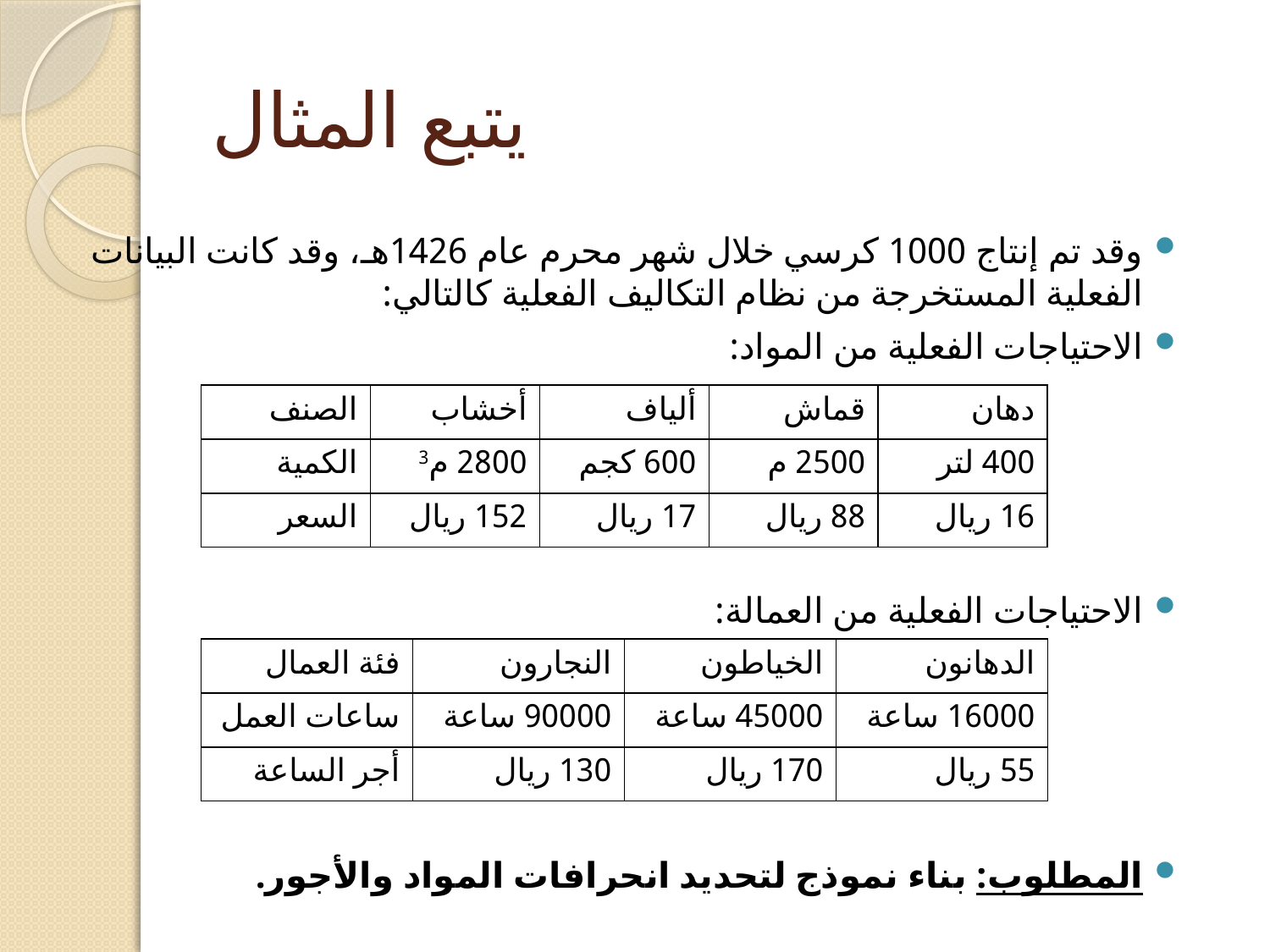

# يتبع المثال
وقد تم إنتاج 1000 كرسي خلال شهر محرم عام 1426هـ، وقد كانت البيانات الفعلية المستخرجة من نظام التكاليف الفعلية كالتالي:
الاحتياجات الفعلية من المواد:

الاحتياجات الفعلية من العمالة:

المطلوب: بناء نموذج لتحديد انحرافات المواد والأجور.

| الصنف | أخشاب | ألياف | قماش | دهان |
| --- | --- | --- | --- | --- |
| الكمية | 2800 م3 | 600 كجم | 2500 م | 400 لتر |
| السعر | 152 ريال | 17 ريال | 88 ريال | 16 ريال |
| فئة العمال | النجارون | الخياطون | الدهانون |
| --- | --- | --- | --- |
| ساعات العمل | 90000 ساعة | 45000 ساعة | 16000 ساعة |
| أجر الساعة | 130 ريال | 170 ريال | 55 ريال |